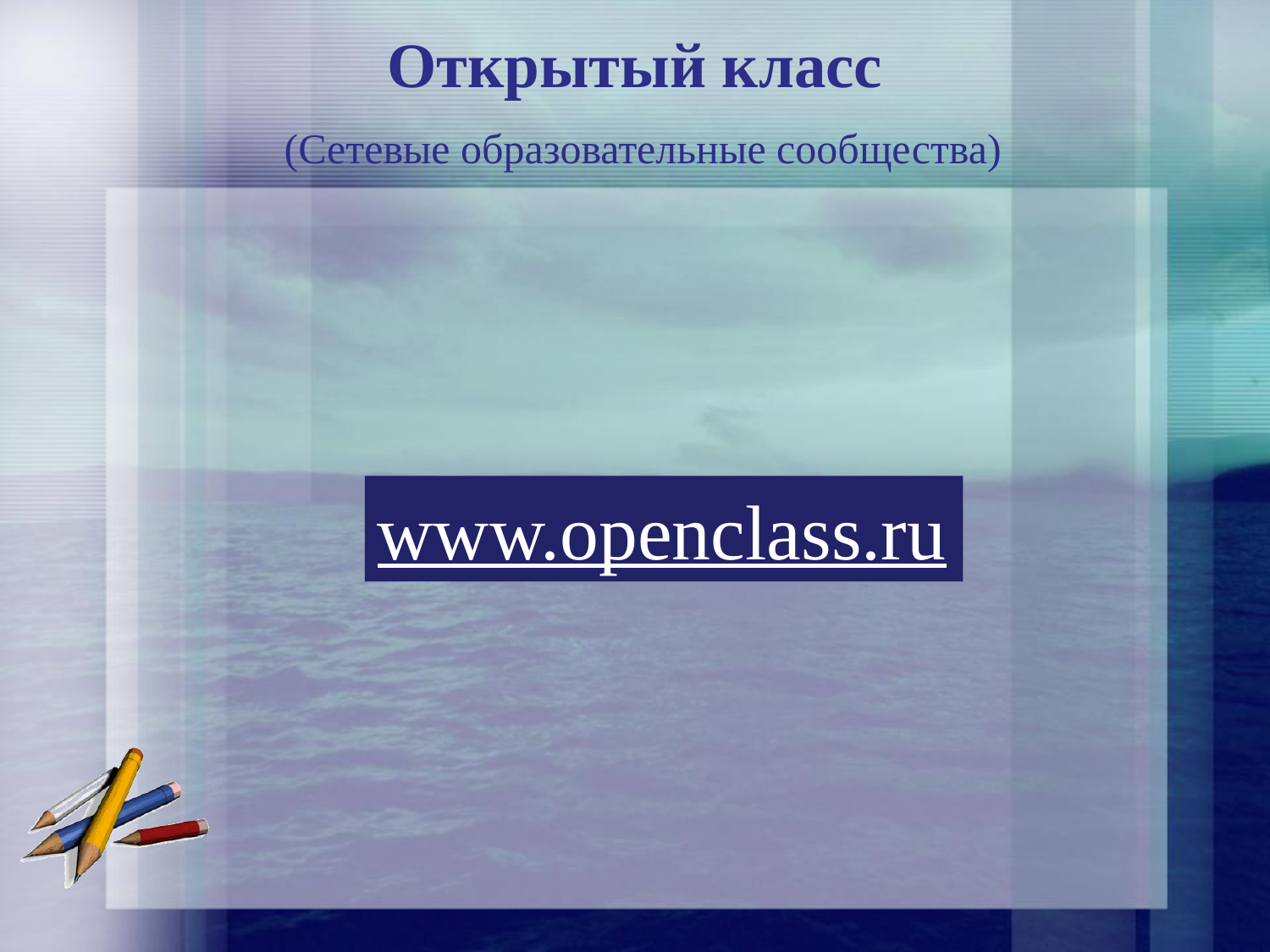

# Открытый класс (Сетевые образовательные сообщества)
www.openclass.ru